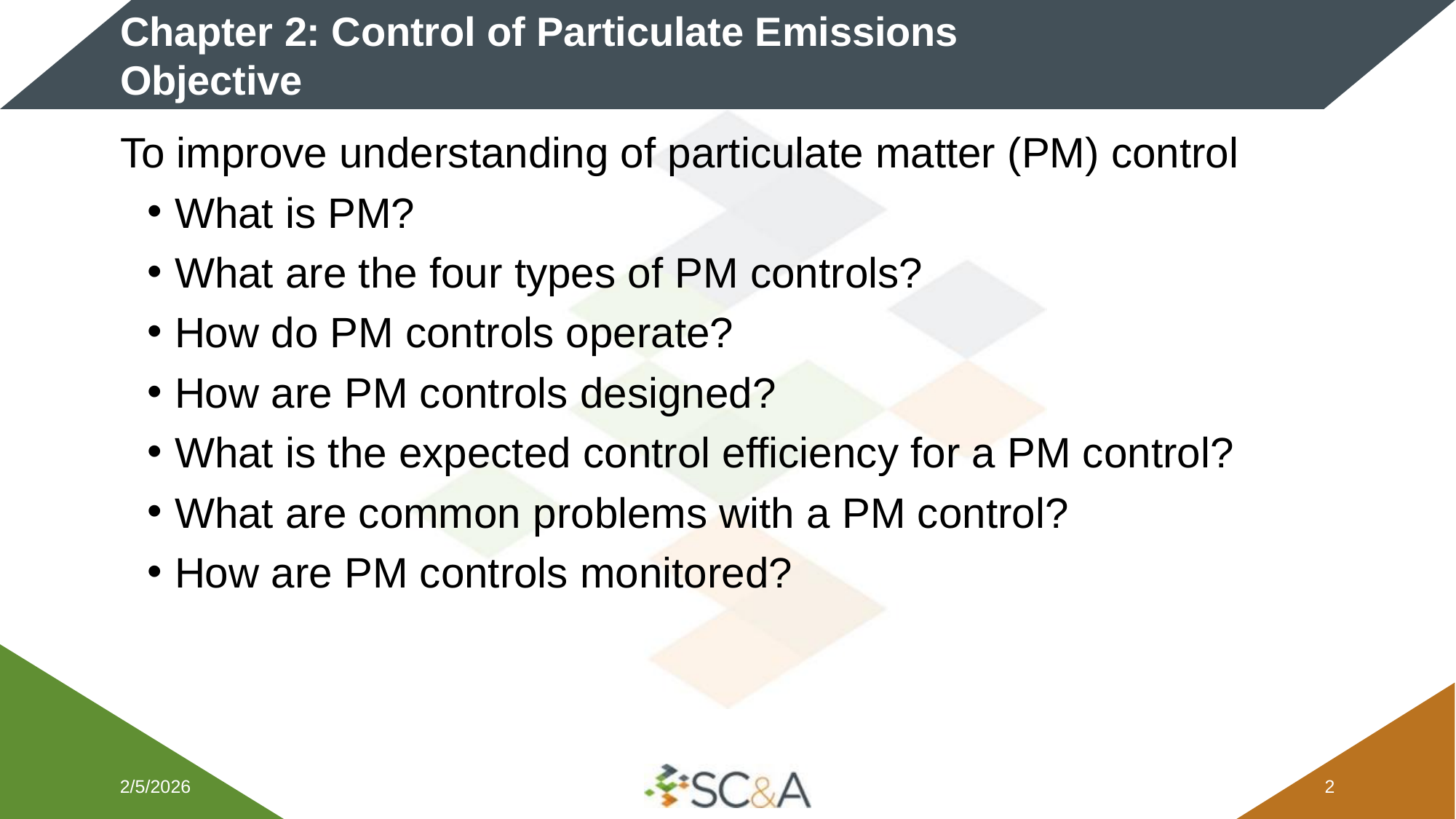

# Chapter 2: Control of Particulate Emissions Objective
To improve understanding of particulate matter (PM) control
What is PM?
What are the four types of PM controls?
How do PM controls operate?
How are PM controls designed?
What is the expected control efficiency for a PM control?
What are common problems with a PM control?
How are PM controls monitored?
2/5/2026
2